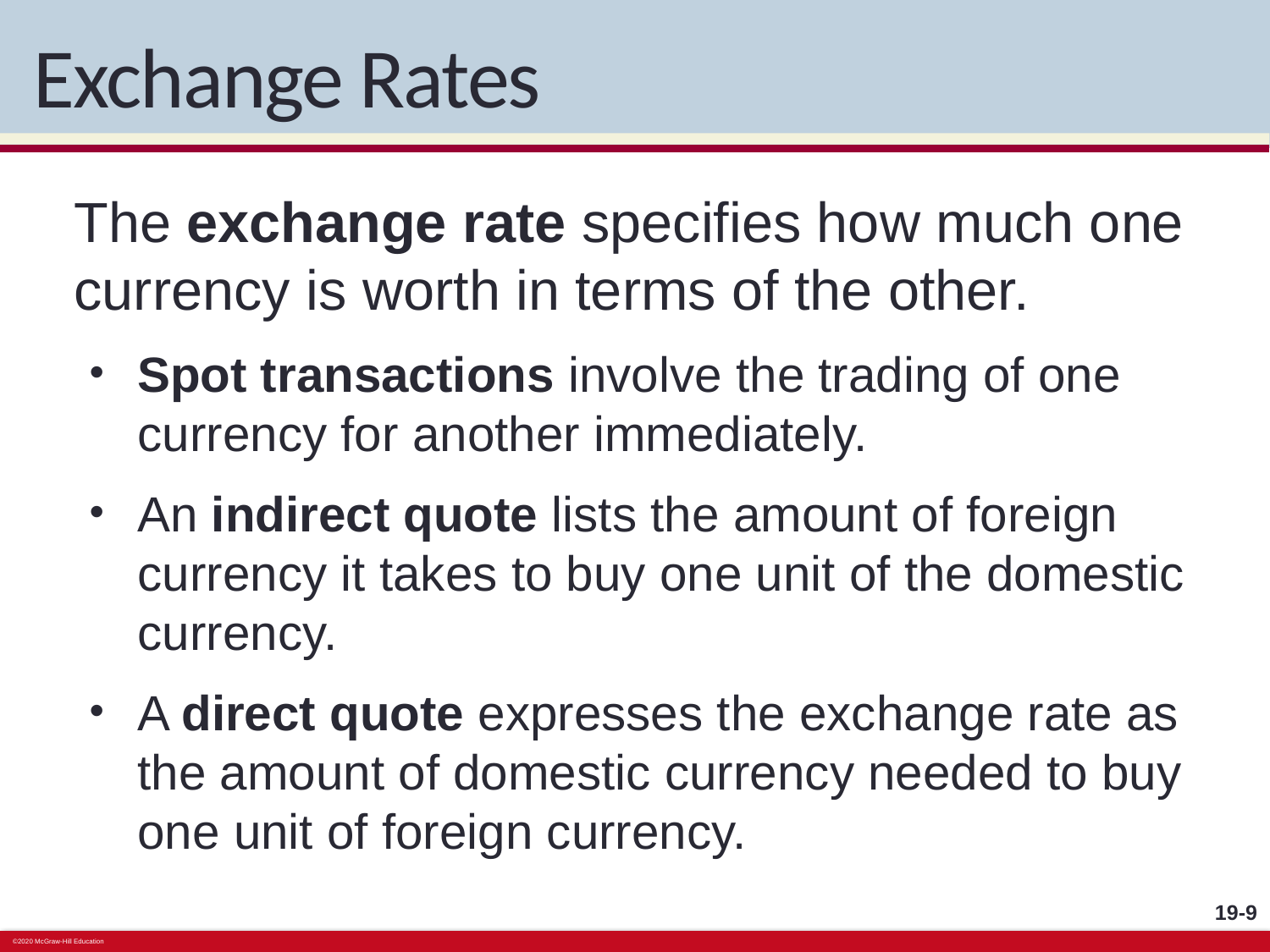

# Exchange Rates
The exchange rate specifies how much one currency is worth in terms of the other.
Spot transactions involve the trading of one currency for another immediately.
An indirect quote lists the amount of foreign currency it takes to buy one unit of the domestic currency.
A direct quote expresses the exchange rate as the amount of domestic currency needed to buy one unit of foreign currency.